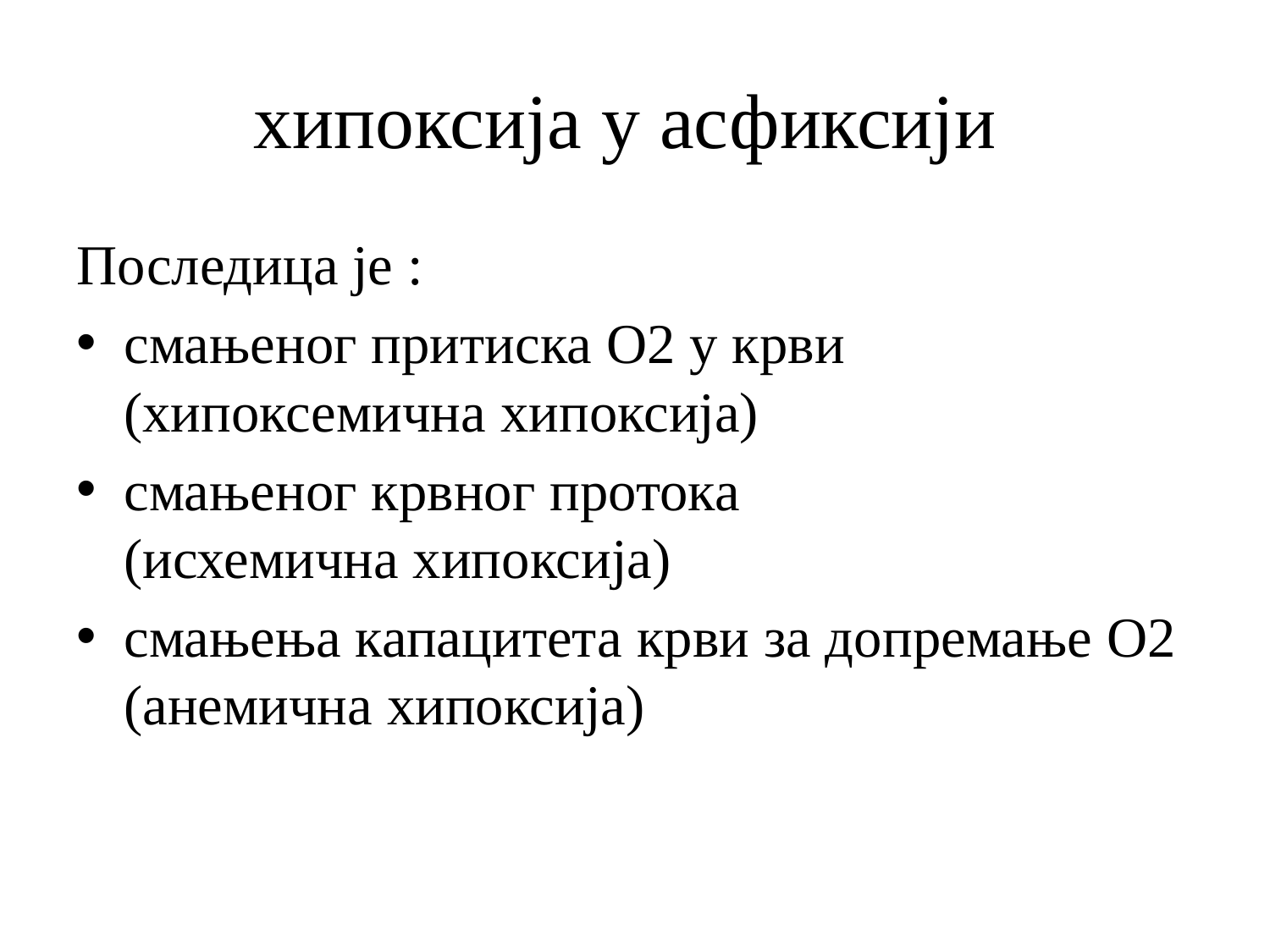

# хипоксија у асфиксији
Последица је :
смањеног притиска О2 у крви (хипоксемична хипоксија)
смањеног крвног протока             (исхемична хипоксија)
смањења капацитета крви за допремање О2 (анемична хипоксија)